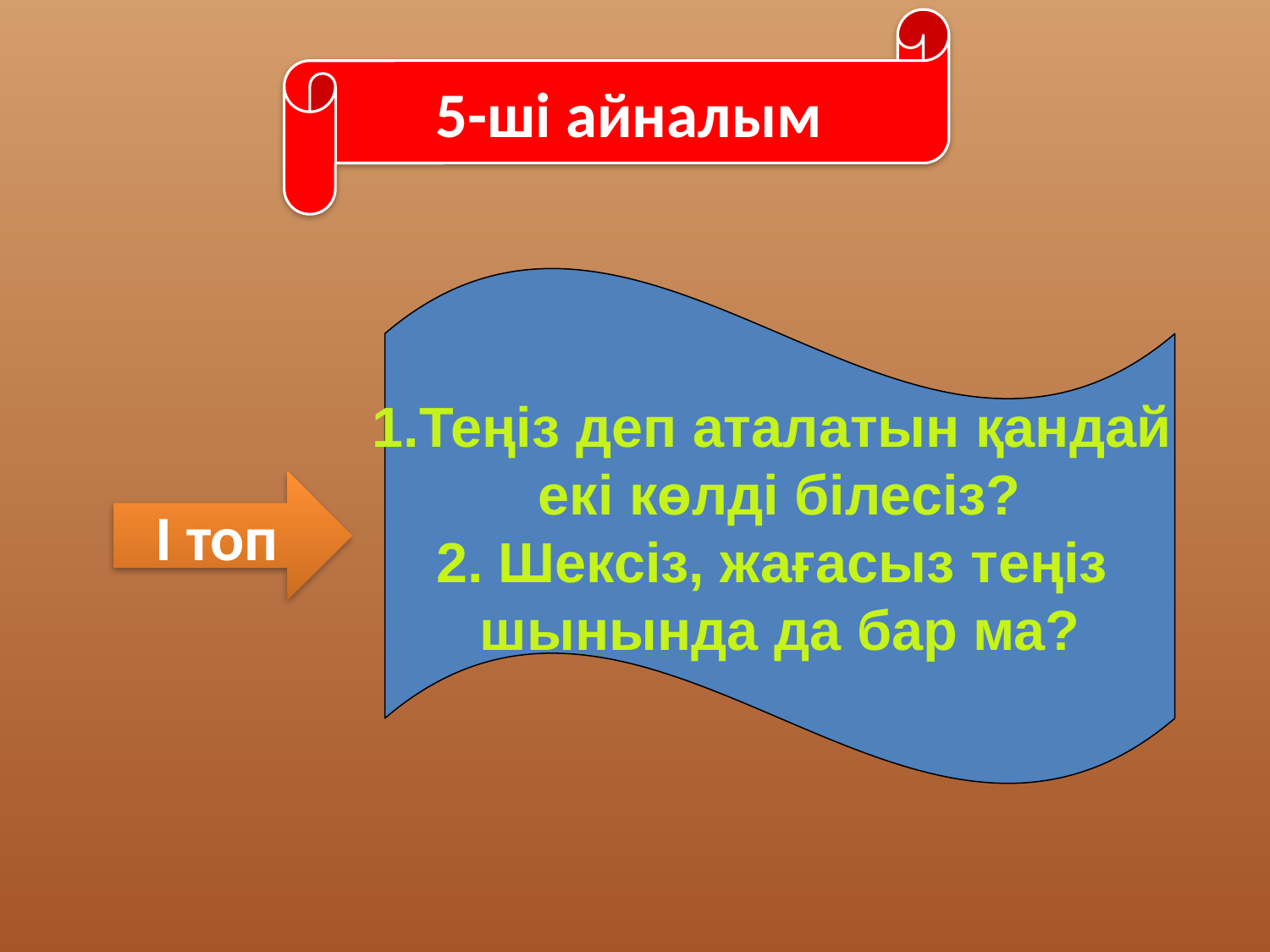

5-ші айналым
1.Теңіз деп аталатын қандай
екі көлді білесіз?
2. Шексіз, жағасыз теңіз
шынында да бар ма?
І топ